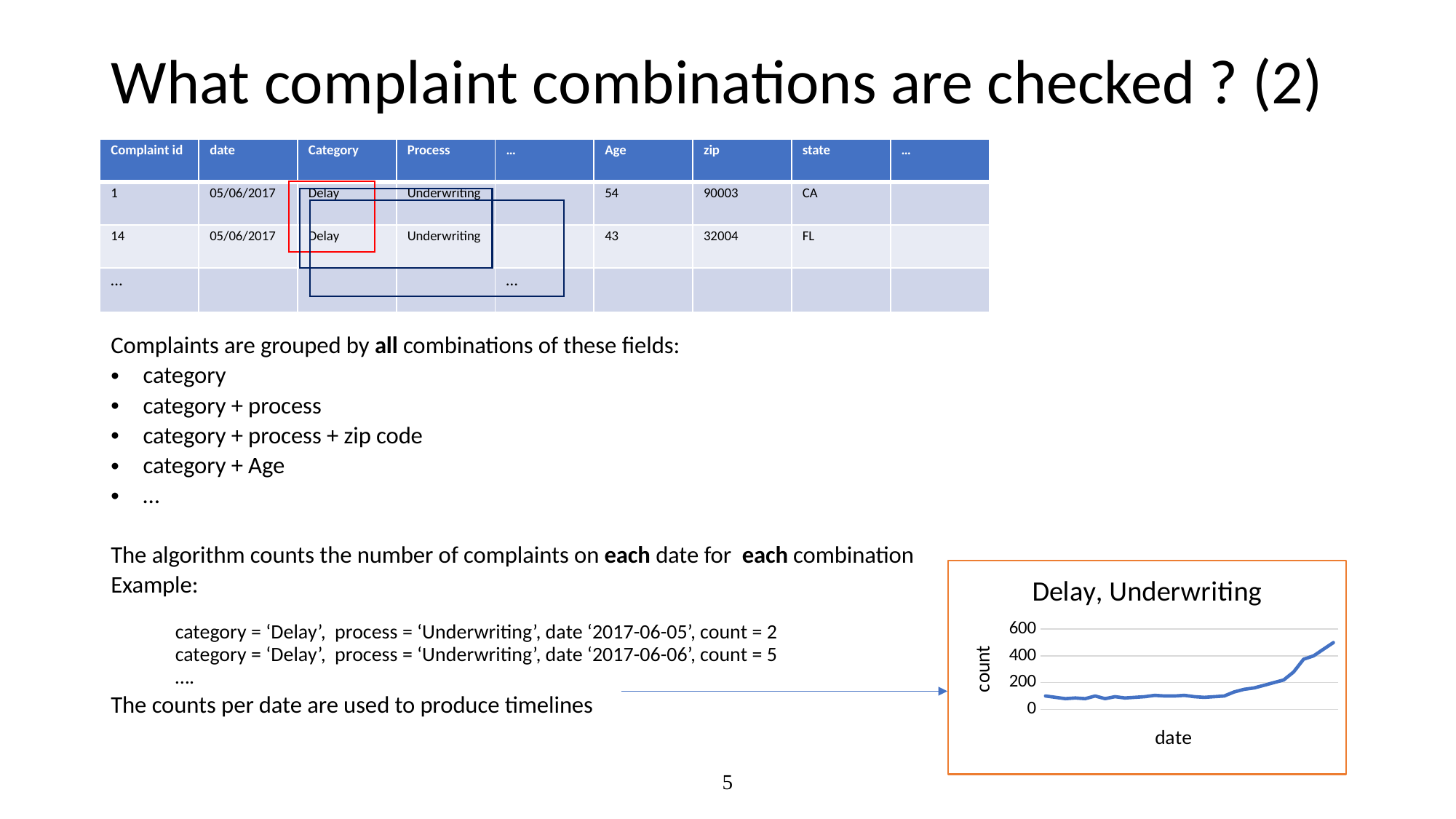

# What complaint combinations are checked ? (2)
| Complaint id | date | Category | Process | … | Age | zip | state | … |
| --- | --- | --- | --- | --- | --- | --- | --- | --- |
| 1 | 05/06/2017 | Delay | Underwriting |  | 54 | 90003 | CA |  |
| 14 | 05/06/2017 | Delay | Underwriting |  | 43 | 32004 | FL |  |
| … |  |  |  | … |  |  |  |  |

Complaints are grouped by all combinations of these fields:
category
category + process
category + process + zip code
category + Age
…

The algorithm counts the number of complaints on each date for  each combination
Example:

category = ‘Delay’,  process = ‘Underwriting’, date ‘2017-06-05’, count = 2
category = ‘Delay’,  process = ‘Underwriting’, date ‘2017-06-06’, count = 5
….
The counts per date are used to produce timelines

### Chart: Delay, Underwriting

| Category | Count | key dates |
|---|---|---|
| 42887 | 100.0 | 100.0 |
| 42888 | 90.0 | None |
| 42889 | 80.0 | None |
| 42890 | 85.0 | None |
| 42891 | 80.0 | None |
| 42892 | 100.0 | None |
| 42893 | 80.0 | None |
| 42894 | 95.0 | None |
| 42895 | 85.0 | None |
| 42896 | 90.0 | None |
| 42897 | 95.0 | None |
| 42898 | 105.0 | None |
| 42899 | 100.0 | None |
| 42900 | 100.0 | None |
| 42901 | 105.0 | None |
| 42902 | 95.0 | None |
| 42903 | 90.0 | None |
| 42904 | 95.0 | None |
| 42905 | 100.0 | None |
| 42906 | 130.0 | None |
| 42907 | 150.0 | 150.0 |
| 42908 | 160.0 | None |
| 42909 | 180.0 | None |
| 42910 | 200.0 | None |
| 42911 | 220.0 | None |
| 42912 | 280.0 | None |
| 42913 | 375.0 | None |
| 42914 | 400.0 | None |
| 42915 | 450.0 | None |
| 42916 | 500.0 | 500.0 |
5